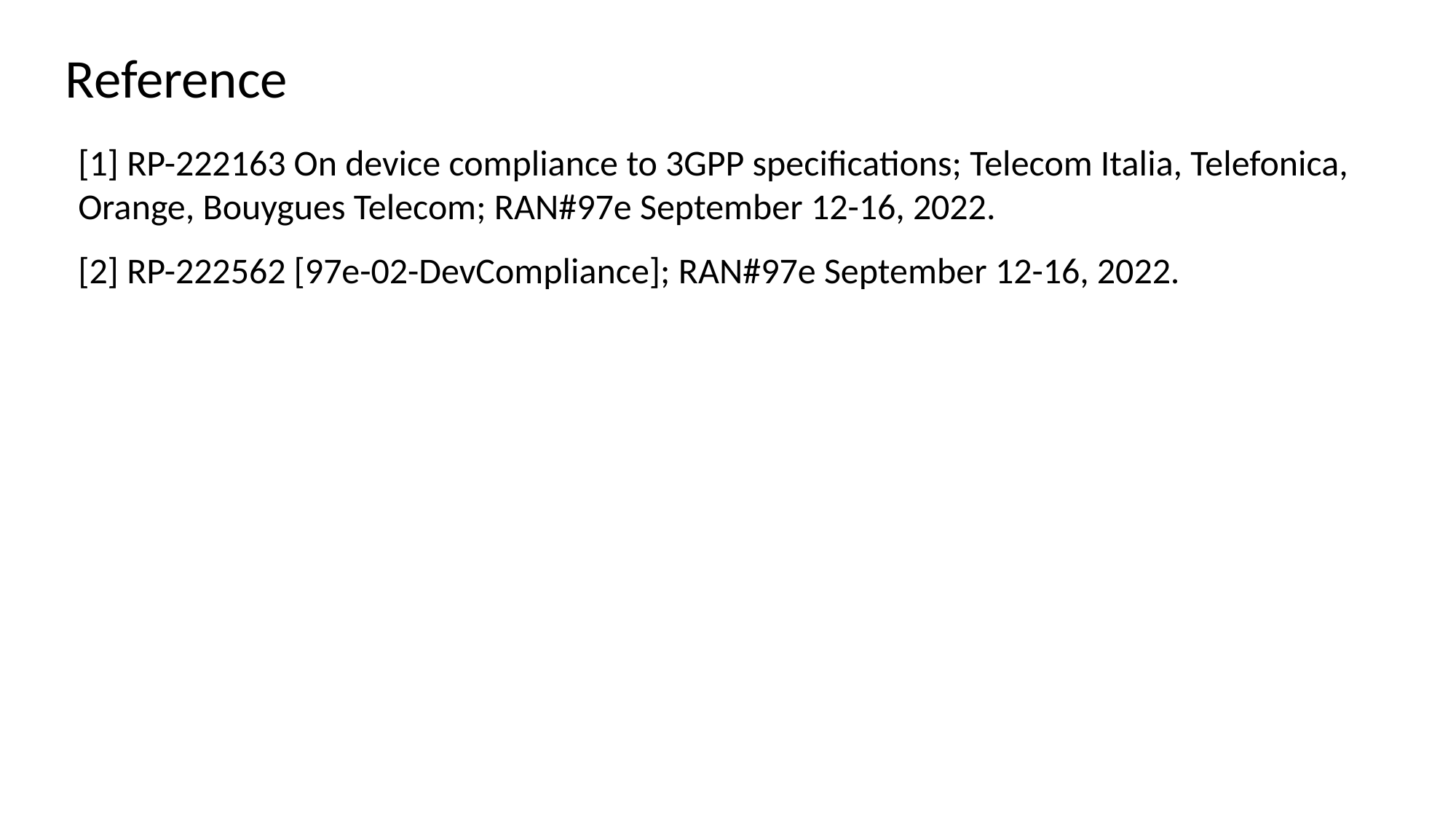

# Reference
[1] RP-222163 On device compliance to 3GPP specifications; Telecom Italia, Telefonica, Orange, Bouygues Telecom; RAN#97e September 12-16, 2022.
[2] RP-222562 [97e-02-DevCompliance]; RAN#97e September 12-16, 2022.